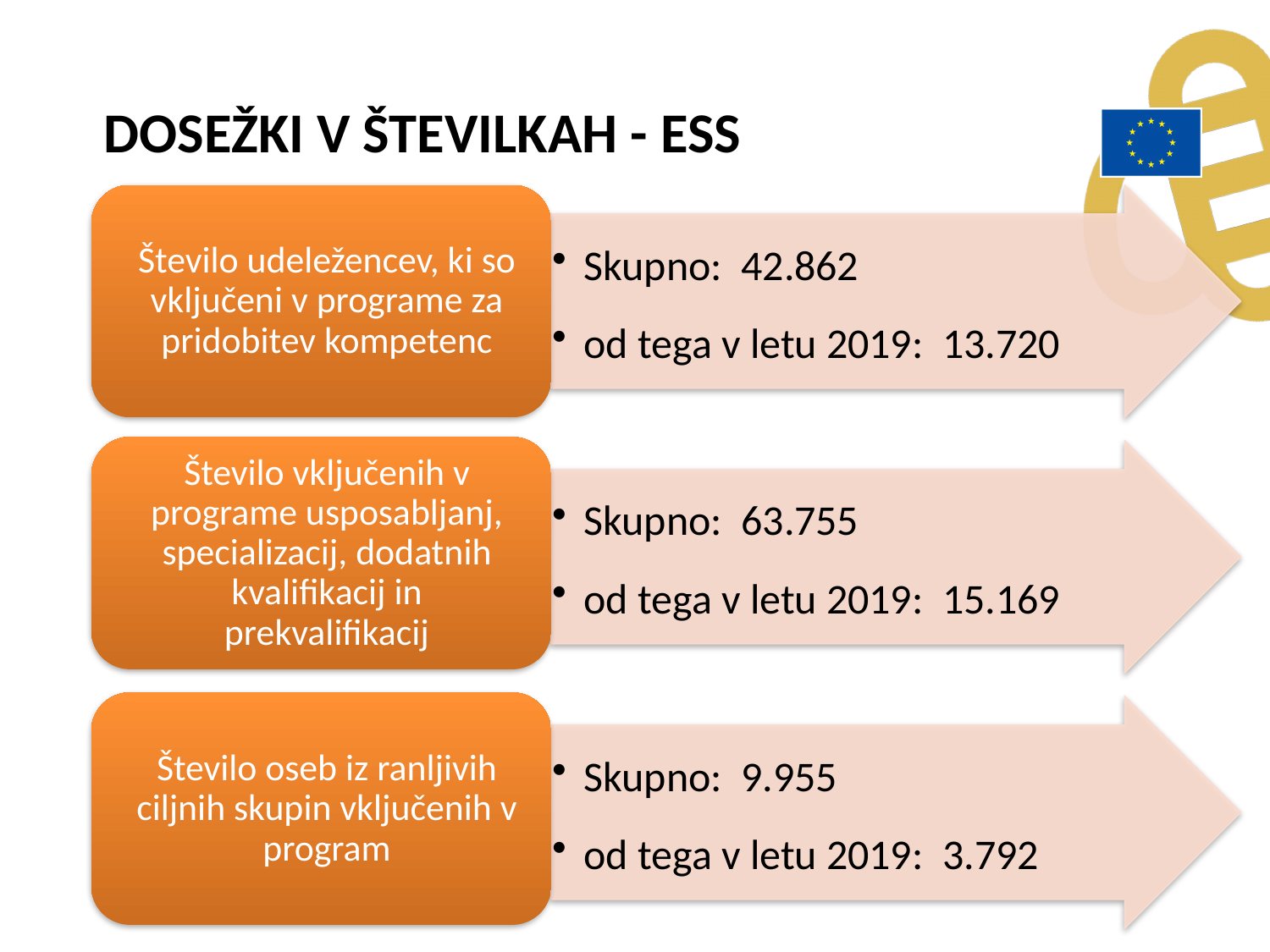

DOSEŽKI V ŠTEVILKAH - ESS

Skupno:  42.862

od tega v letu 2019:  13.720

Število udeležencev, ki so vključeni v programe za pridobitev kompetenc

Skupno:  63.755

od tega v letu 2019:  15.169

Število vključenih v programe usposabljanj, specializacij, dodatnih kvalifikacij in prekvalifikacij

Skupno:  9.955

od tega v letu 2019:  3.792
Število oseb iz ranljivih ciljnih skupin vključenih v program